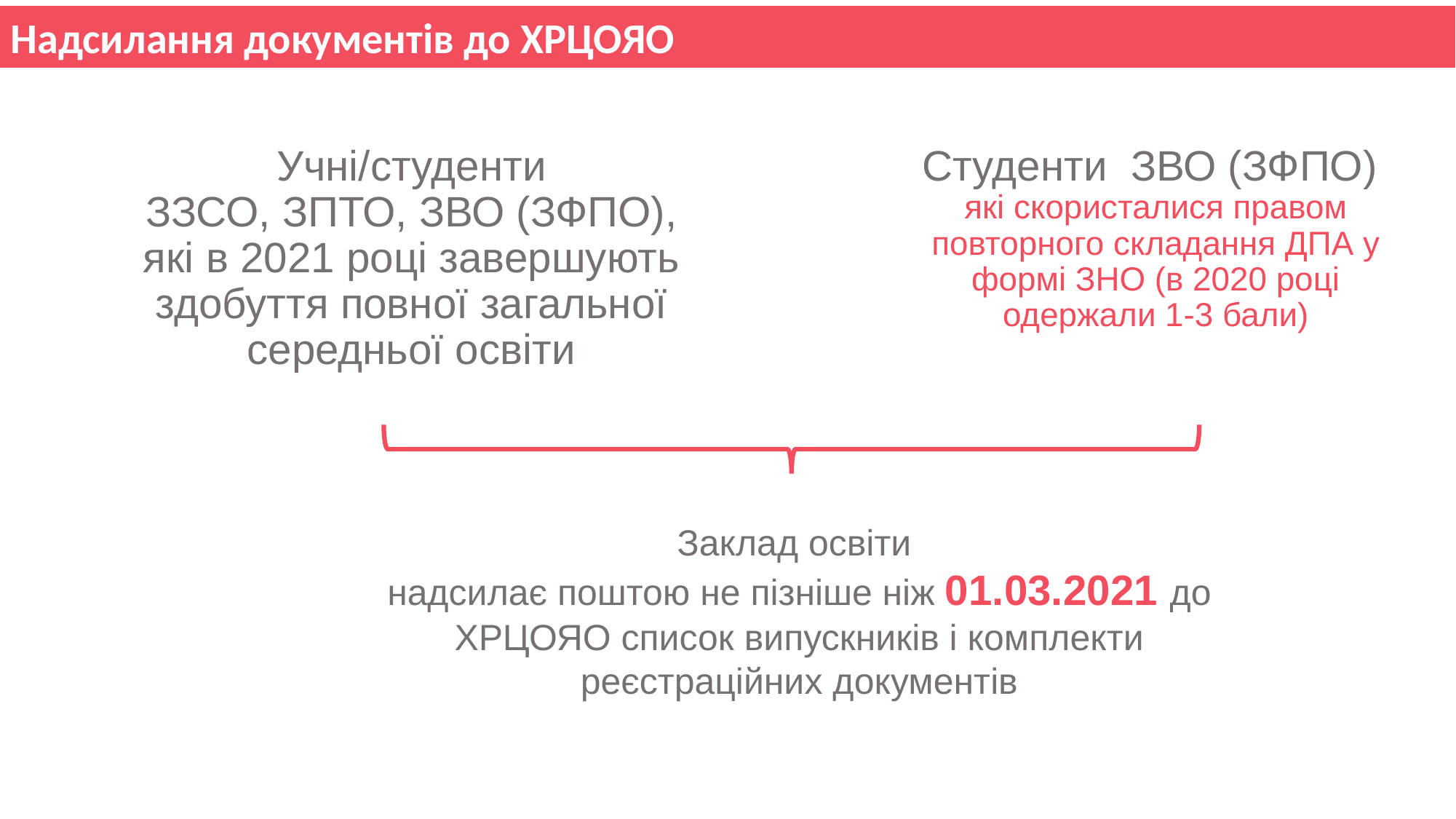

Надсилання документів до ХРЦОЯО

Учні/студенти
ЗЗСО, ЗПТО, ЗВО (ЗФПО), які в 2021 році завершують здобуття повної загальної середньої освіти

Студенти  ЗВО (ЗФПО)
які скористалися правом повторного складання ДПА у формі ЗНО (в 2020 році одержали 1-3 бали)

Заклад освіти
надсилає поштою не пізніше ніж 01.03.2021 до ХРЦОЯО список випускників і комплекти реєстраційних документів